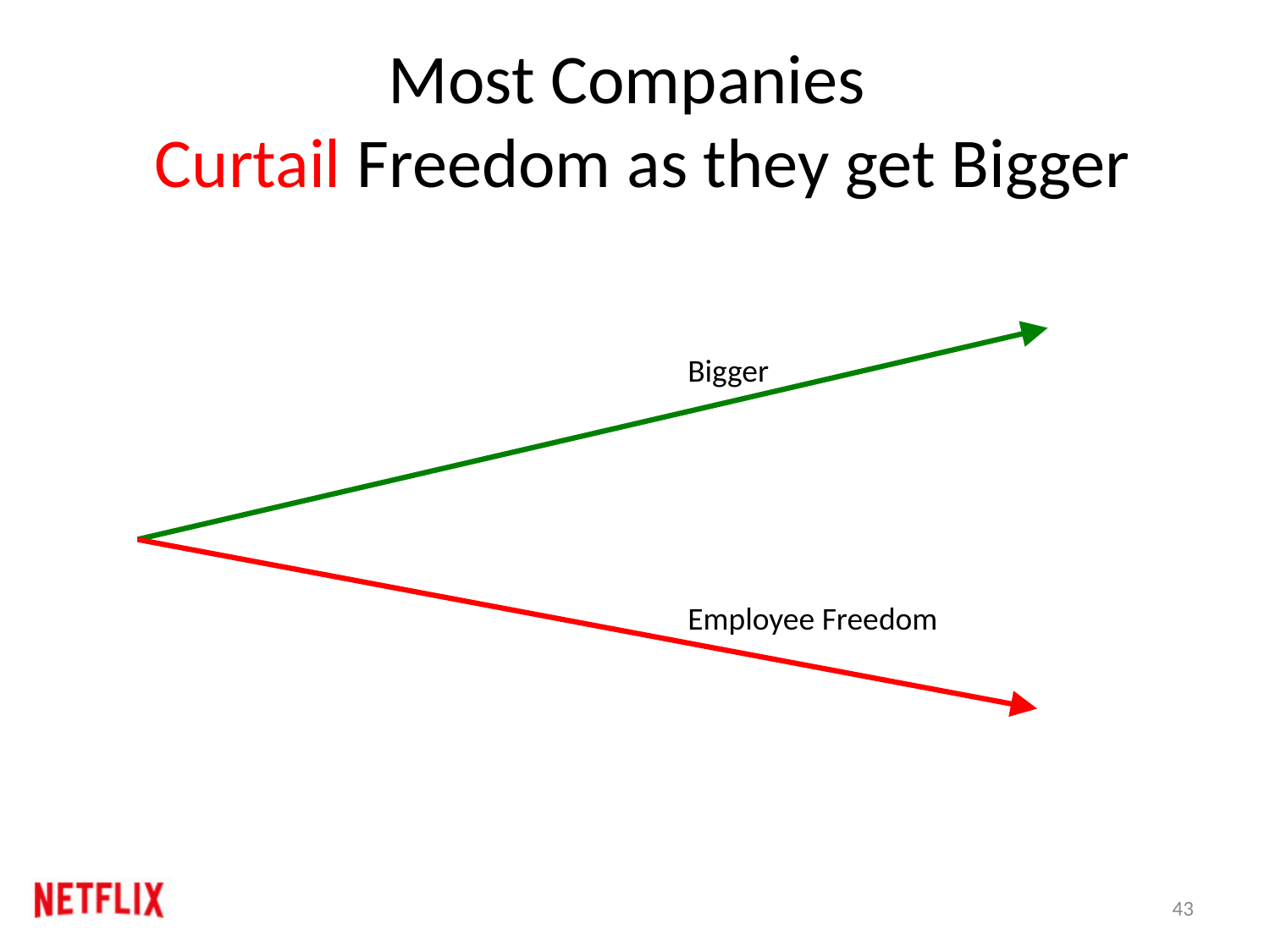

# Most Companies Curtail Freedom as they get Bigger
Bigger
Employee Freedom
43